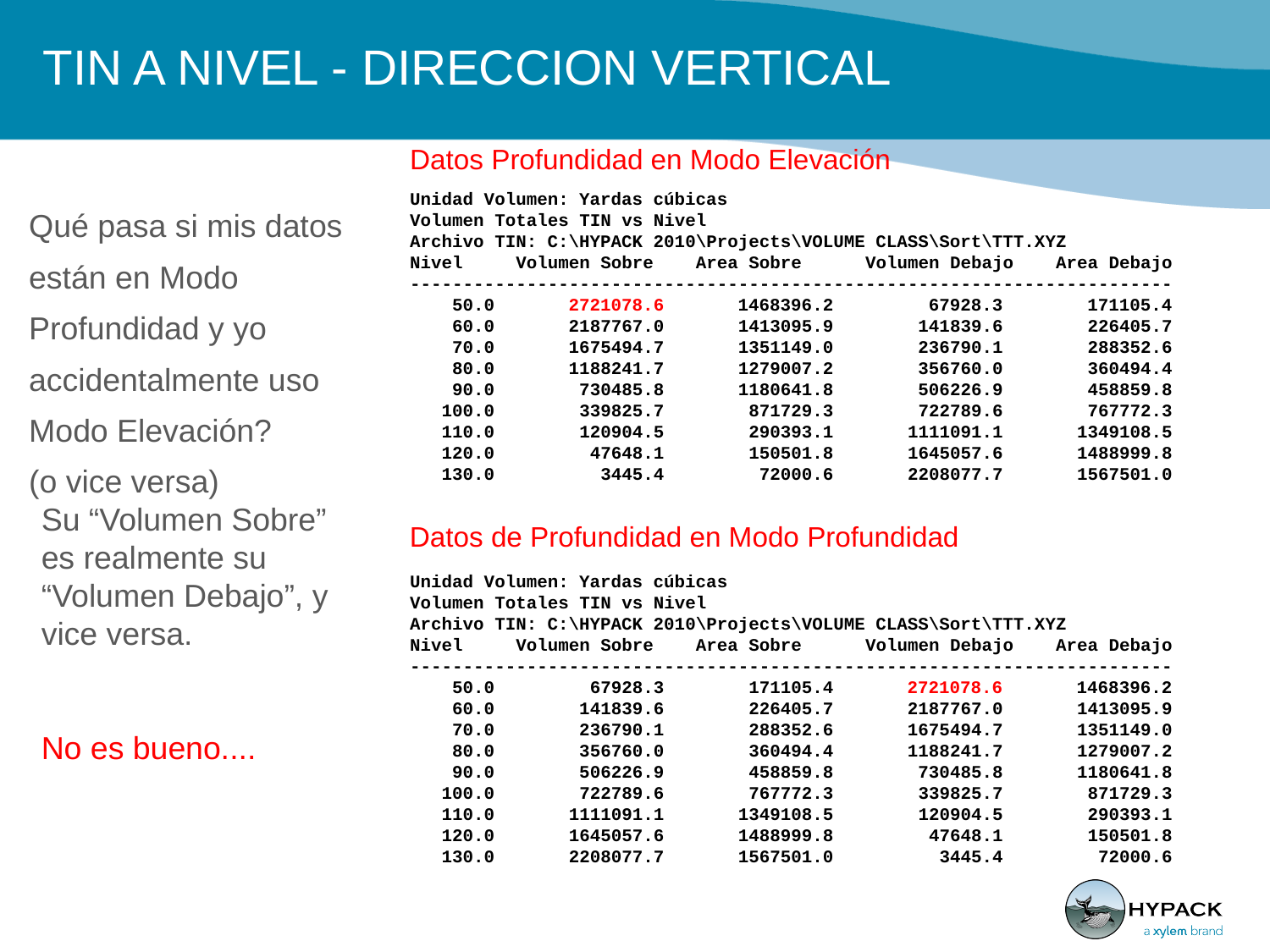

TIN A NIVEL - DIRECCION VERTICAL
Datos Profundidad en Modo Elevación
Unidad Volumen: Yardas cúbicas
Volumen Totales TIN vs Nivel
Archivo TIN: C:\HYPACK 2010\Projects\VOLUME CLASS\Sort\TTT.XYZ
Nivel     Volumen Sobre    Area Sobre      Volumen Debajo    Area Debajo
------------------------------------------------------------------------
    50.0       2721078.6       1468396.2         67928.3        171105.4
    60.0       2187767.0       1413095.9        141839.6        226405.7
    70.0       1675494.7       1351149.0        236790.1        288352.6
    80.0       1188241.7       1279007.2        356760.0        360494.4
    90.0        730485.8       1180641.8        506226.9        458859.8
   100.0        339825.7        871729.3        722789.6        767772.3
   110.0        120904.5        290393.1       1111091.1       1349108.5
   120.0         47648.1        150501.8       1645057.6       1488999.8
   130.0          3445.4         72000.6       2208077.7       1567501.0
# Qué pasa si mis datos están en Modo Profundidad y yo accidentalmente uso Modo Elevación? (o vice versa)
Su “Volumen Sobre” es realmente su “Volumen Debajo”, y vice versa.

No es bueno....
Datos de Profundidad en Modo Profundidad
Unidad Volumen: Yardas cúbicas
Volumen Totales TIN vs Nivel
Archivo TIN: C:\HYPACK 2010\Projects\VOLUME CLASS\Sort\TTT.XYZ
Nivel     Volumen Sobre    Area Sobre      Volumen Debajo    Area Debajo
------------------------------------------------------------------------
    50.0         67928.3        171105.4       2721078.6       1468396.2
    60.0        141839.6        226405.7       2187767.0       1413095.9
    70.0        236790.1        288352.6       1675494.7       1351149.0
    80.0        356760.0        360494.4       1188241.7       1279007.2
    90.0        506226.9        458859.8        730485.8       1180641.8
   100.0        722789.6        767772.3        339825.7        871729.3
   110.0       1111091.1       1349108.5        120904.5        290393.1
   120.0       1645057.6       1488999.8         47648.1        150501.8
   130.0       2208077.7       1567501.0          3445.4         72000.6